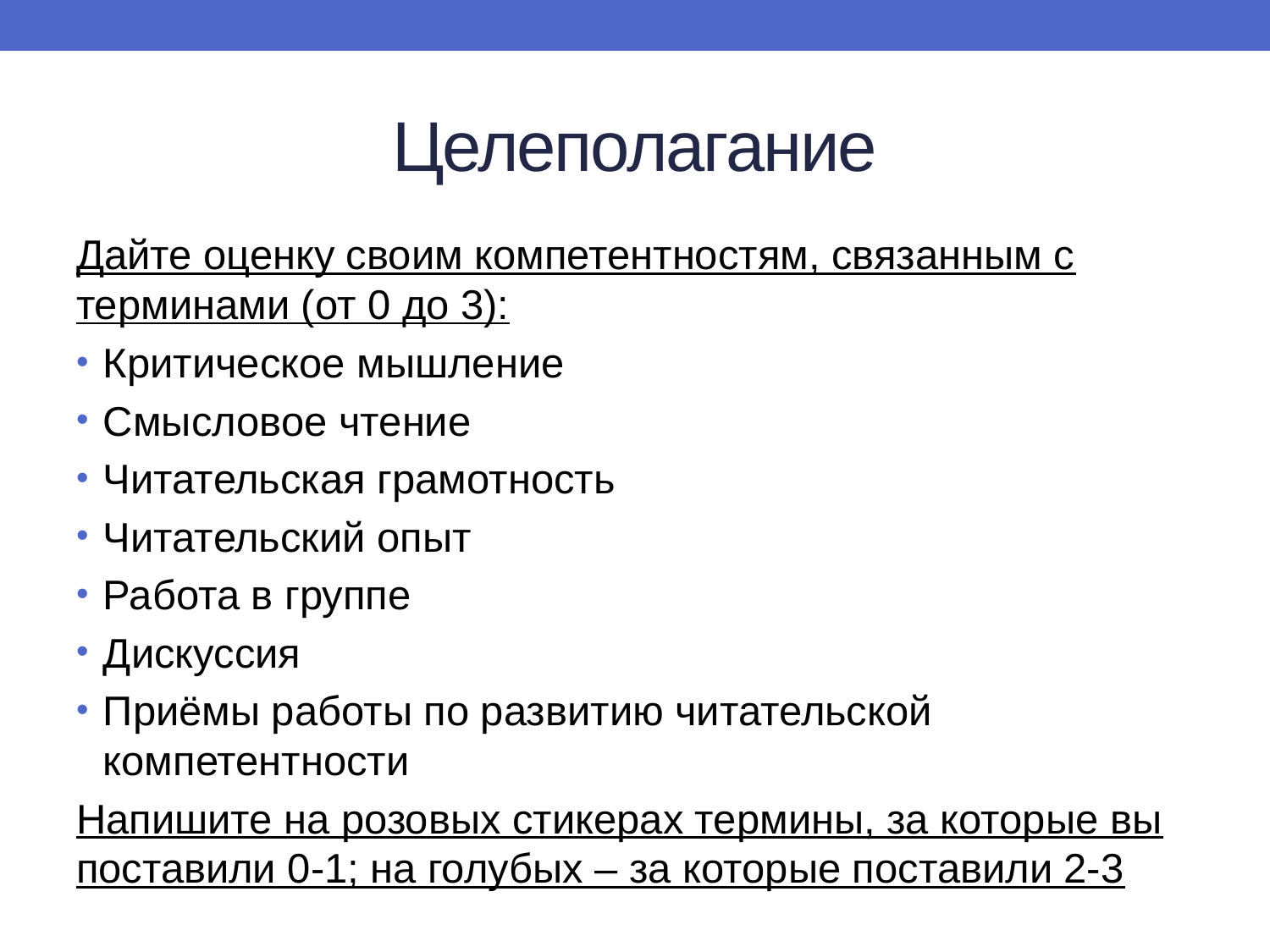

# Целеполагание
Дайте оценку своим компетентностям, связанным с терминами (от 0 до 3):
Критическое мышление
Смысловое чтение
Читательская грамотность
Читательский опыт
Работа в группе
Дискуссия
Приёмы работы по развитию читательской компетентности
Напишите на розовых стикерах термины, за которые вы поставили 0-1; на голубых – за которые поставили 2-3